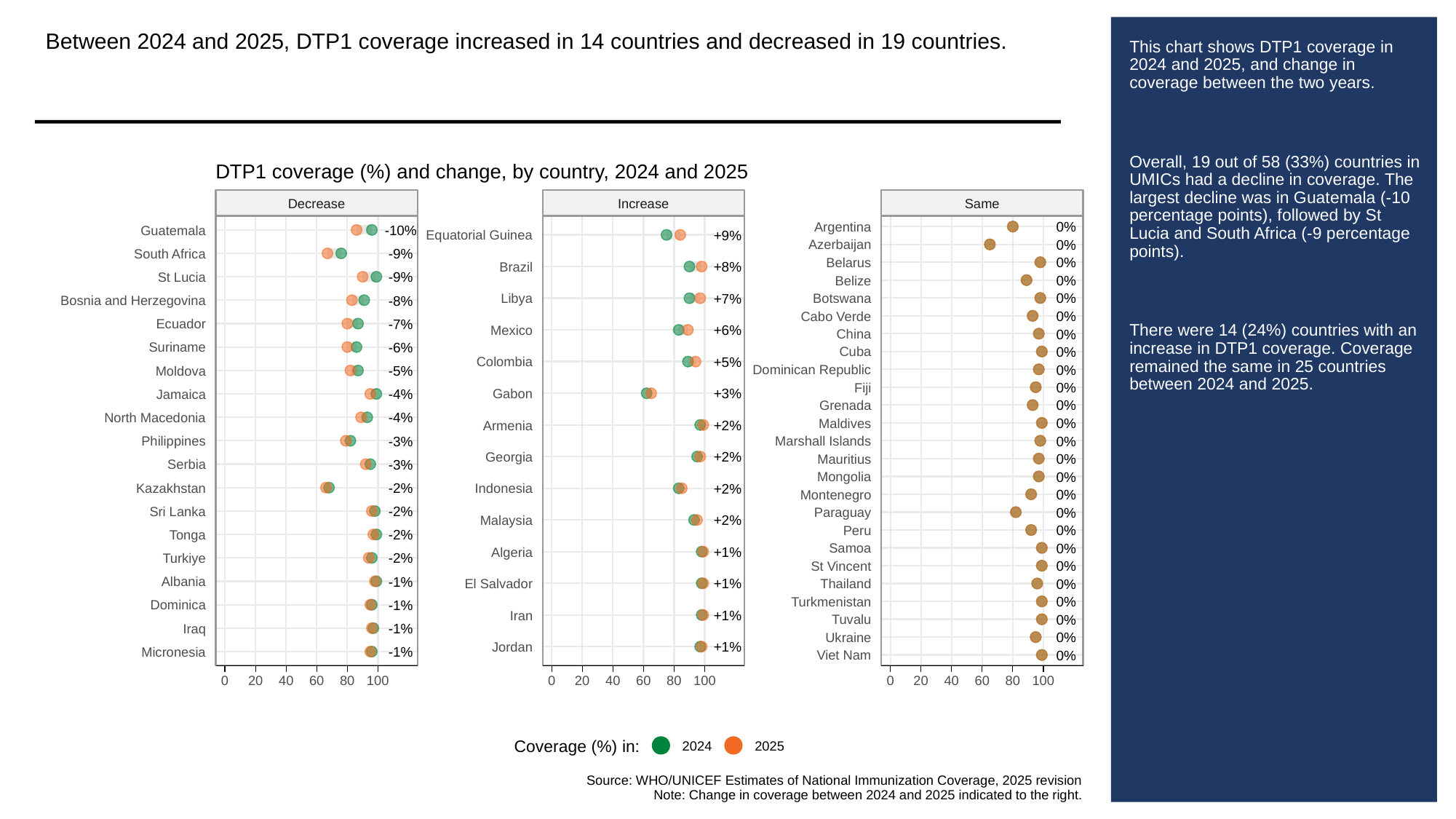

Between 2024 and 2025, DTP1 coverage increased in 14 countries and decreased in 19 countries.
# This chart shows DTP1 coverage in 2024 and 2025, and change in coverage between the two years.

Overall, 19 out of 58 (33%) countries in UMICs had a decline in coverage. The largest decline was in Guatemala (-10 percentage points), followed by St Lucia and South Africa (-9 percentage points).

There were 14 (24%) countries with an increase in DTP1 coverage. Coverage remained the same in 25 countries between 2024 and 2025.

DTP1 coverage (%) and change, by country, 2024 and 2025

Decrease
Increase
Same

0%
Argentina

-10%
Guatemala

+9%
Equatorial Guinea

0%
Azerbaijan

-9%
South Africa

0%
Belarus

+8%

Brazil

-9%
St Lucia

0%
Belize

0%
Botswana
+7%
Libya

-8%
Bosnia and Herzegovina

0%
Cabo Verde

-7%
Ecuador

+6%
Mexico

0%
China

-6%
Suriname

0%
Cuba

+5%
Colombia

0%
Dominican Republic

-5%
Moldova

0%
Fiji

+3%
Gabon

-4%
Jamaica

0%
Grenada

-4%
North Macedonia

0%
Maldives

+2%
Armenia

-3%
0%
Philippines
Marshall Islands

+2%
Georgia

0%
Mauritius

-3%
Serbia

0%
Mongolia

-2%
Kazakhstan

+2%
Indonesia

0%
Montenegro

-2%
Sri Lanka

0%
Paraguay

+2%
Malaysia

0%
Peru

-2%
Tonga

0%
Samoa

+1%
Algeria

-2%
Turkiye

0%
St Vincent

-1%
Albania

+1%
El Salvador
0%
Thailand

0%
Turkmenistan

-1%
Dominica

+1%
Iran

0%

Tuvalu

-1%
Iraq

0%
Ukraine

+1%
Jordan

-1%
Micronesia

0%
Viet Nam

0
20
40
60
80
100
0
20
40
60
80
100
0
20
40
60
80
100

Coverage (%) in:
2024
2025
Source: WHO/UNICEF Estimates of National Immunization Coverage, 2025 revision
Note: Change in coverage between 2024 and 2025 indicated to the right.